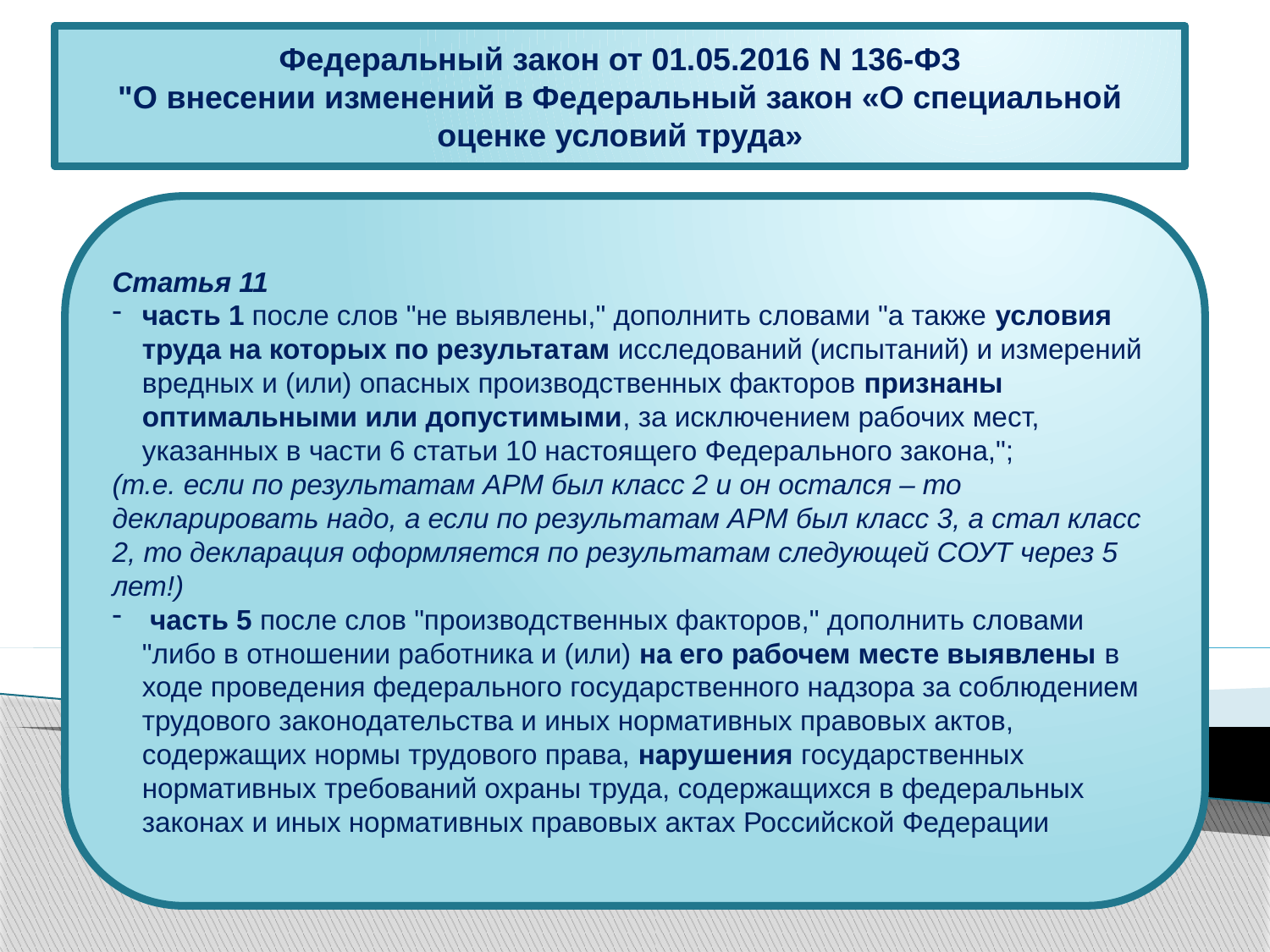

Федеральный закон от 01.05.2016 N 136-ФЗ
"О внесении изменений в Федеральный закон «О специальной оценке условий труда»
Статья 11
часть 1 после слов "не выявлены," дополнить словами "а также условия труда на которых по результатам исследований (испытаний) и измерений вредных и (или) опасных производственных факторов признаны оптимальными или допустимыми, за исключением рабочих мест, указанных в части 6 статьи 10 настоящего Федерального закона,";
(т.е. если по результатам АРМ был класс 2 и он остался – то декларировать надо, а если по результатам АРМ был класс 3, а стал класс 2, то декларация оформляется по результатам следующей СОУТ через 5 лет!)
 часть 5 после слов "производственных факторов," дополнить словами "либо в отношении работника и (или) на его рабочем месте выявлены в ходе проведения федерального государственного надзора за соблюдением трудового законодательства и иных нормативных правовых актов, содержащих нормы трудового права, нарушения государственных нормативных требований охраны труда, содержащихся в федеральных законах и иных нормативных правовых актах Российской Федерации